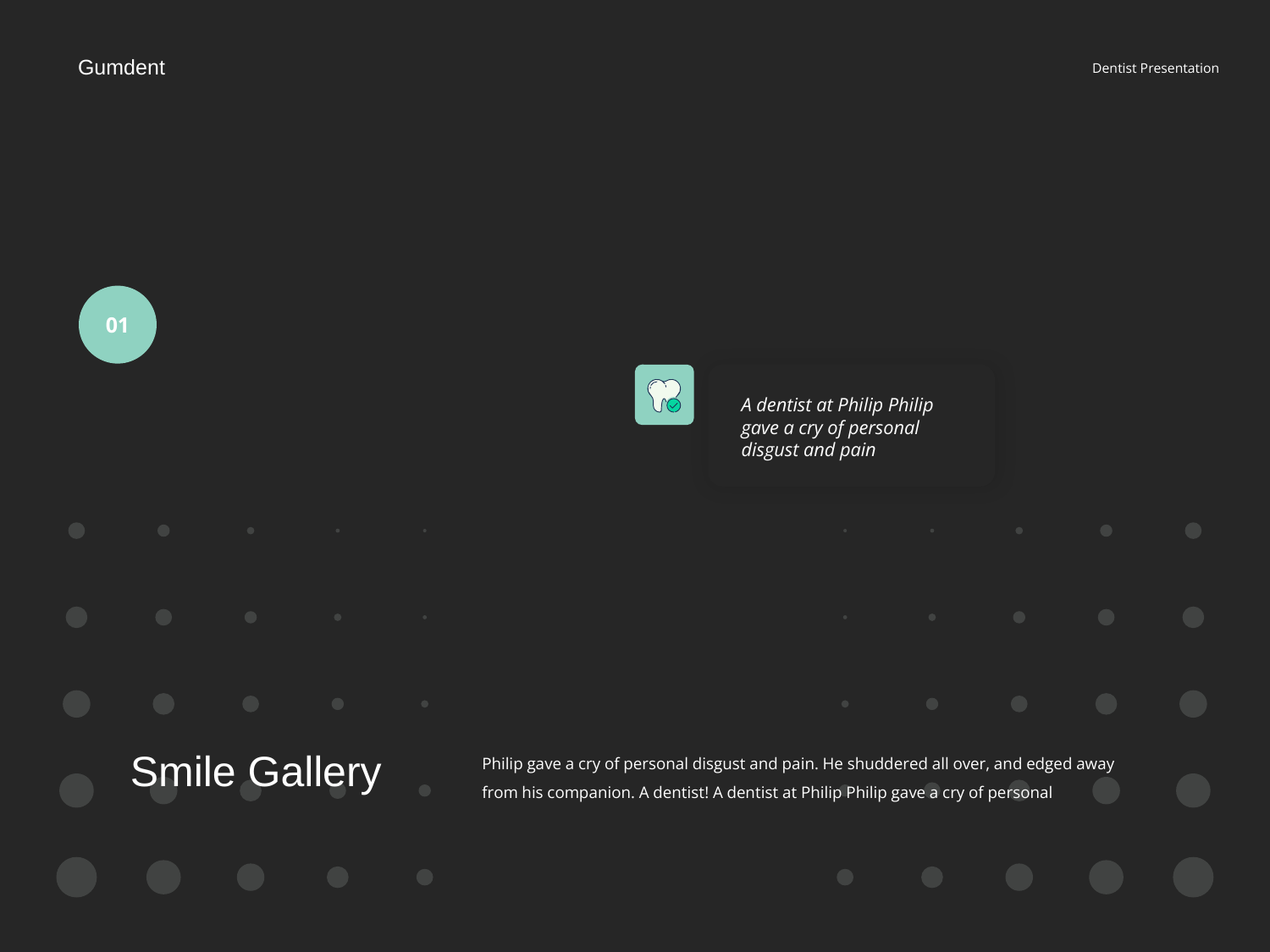

01

A dentist at Philip Philip gave a cry of personal disgust and pain

Philip gave a cry of personal disgust and pain. He shuddered all over, and edged away from his companion. A dentist! A dentist at Philip Philip gave a cry of personal
# Smile Gallery